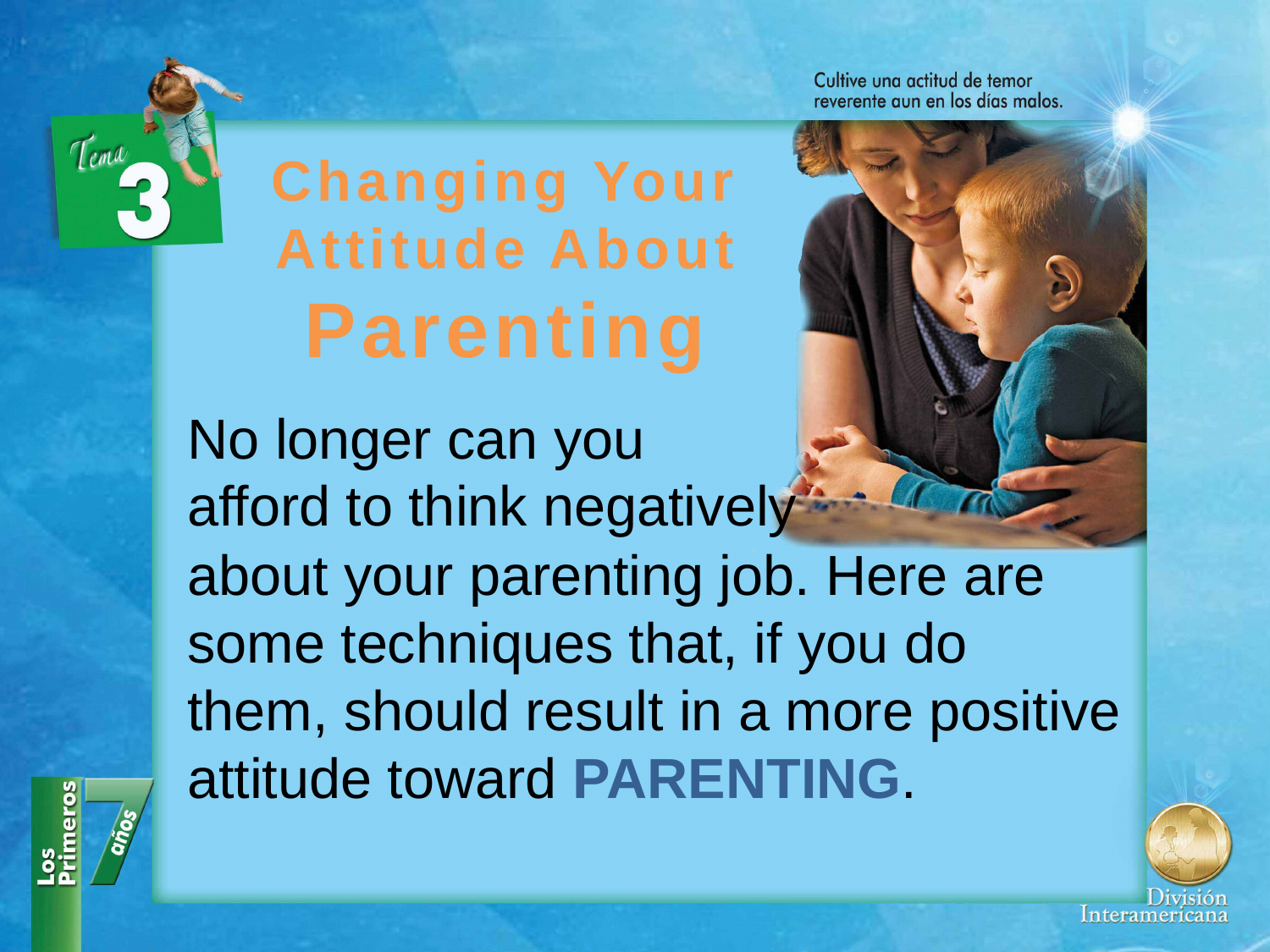

Changing Your Attitude About
Parenting
No longer can you afford to think negatively
about your parenting job. Here are some techniques that, if you do them, should result in a more positive attitude toward PARENTING.